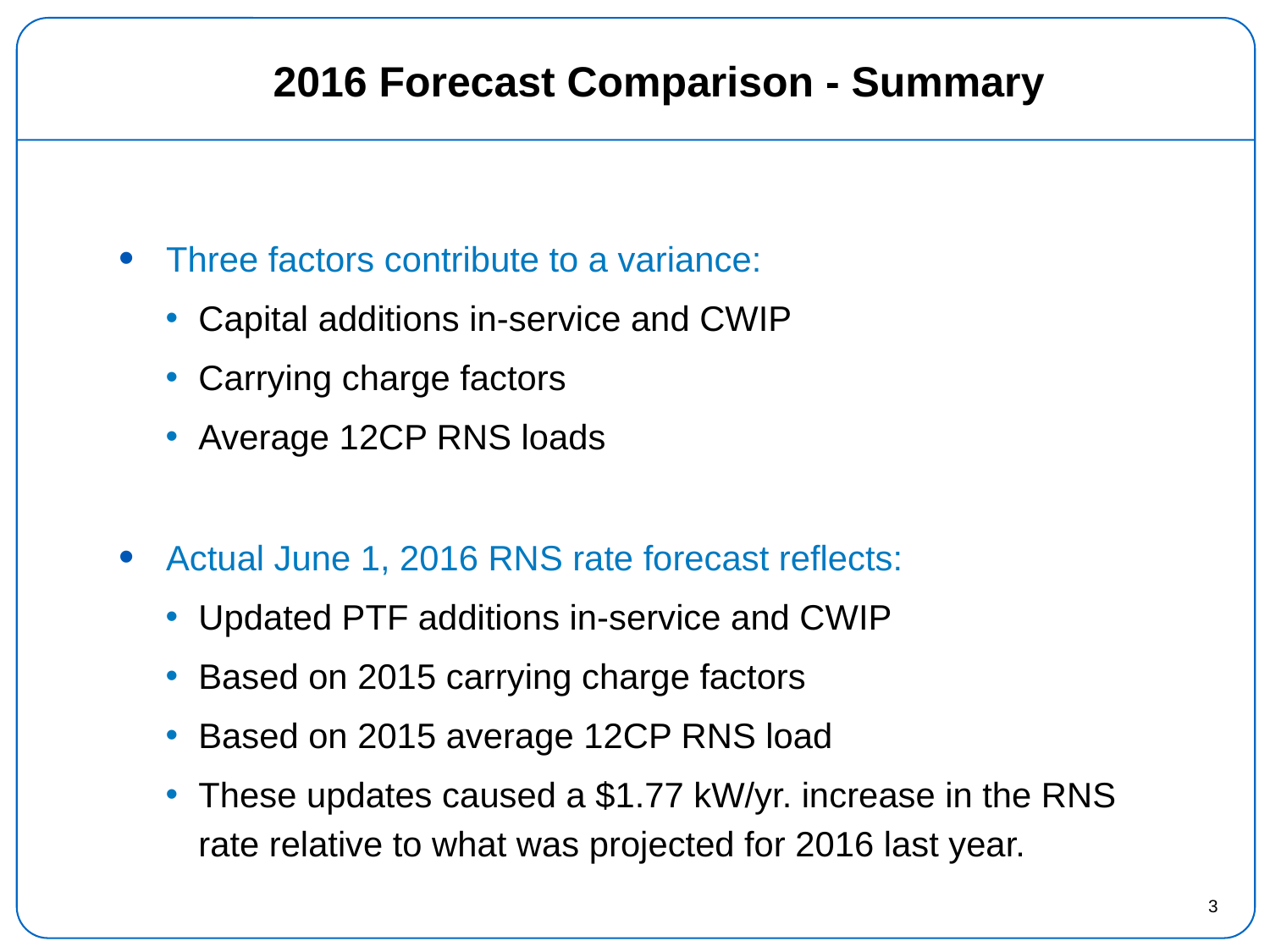

2016 Forecast Comparison - Summary
Three factors contribute to a variance:
Capital additions in-service and CWIP
Carrying charge factors
Average 12CP RNS loads

Actual June 1, 2016 RNS rate forecast reflects:
Updated PTF additions in-service and CWIP
Based on 2015 carrying charge factors
Based on 2015 average 12CP RNS load
These updates caused a $1.77 kW/yr. increase in the RNS rate relative to what was projected for 2016 last year.